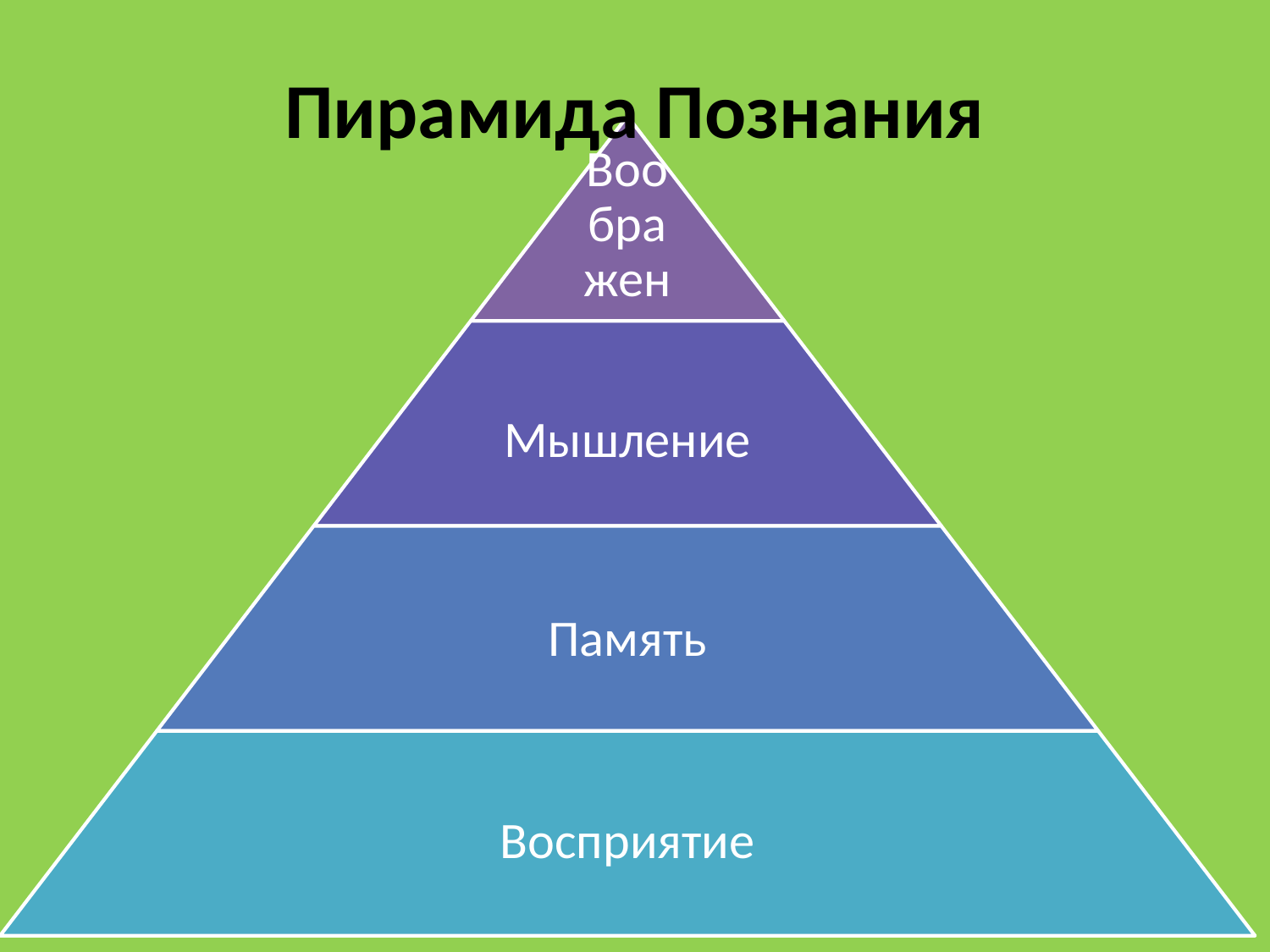

# Пирамида Познания
Воображение
Мышление
Память
Восприятие